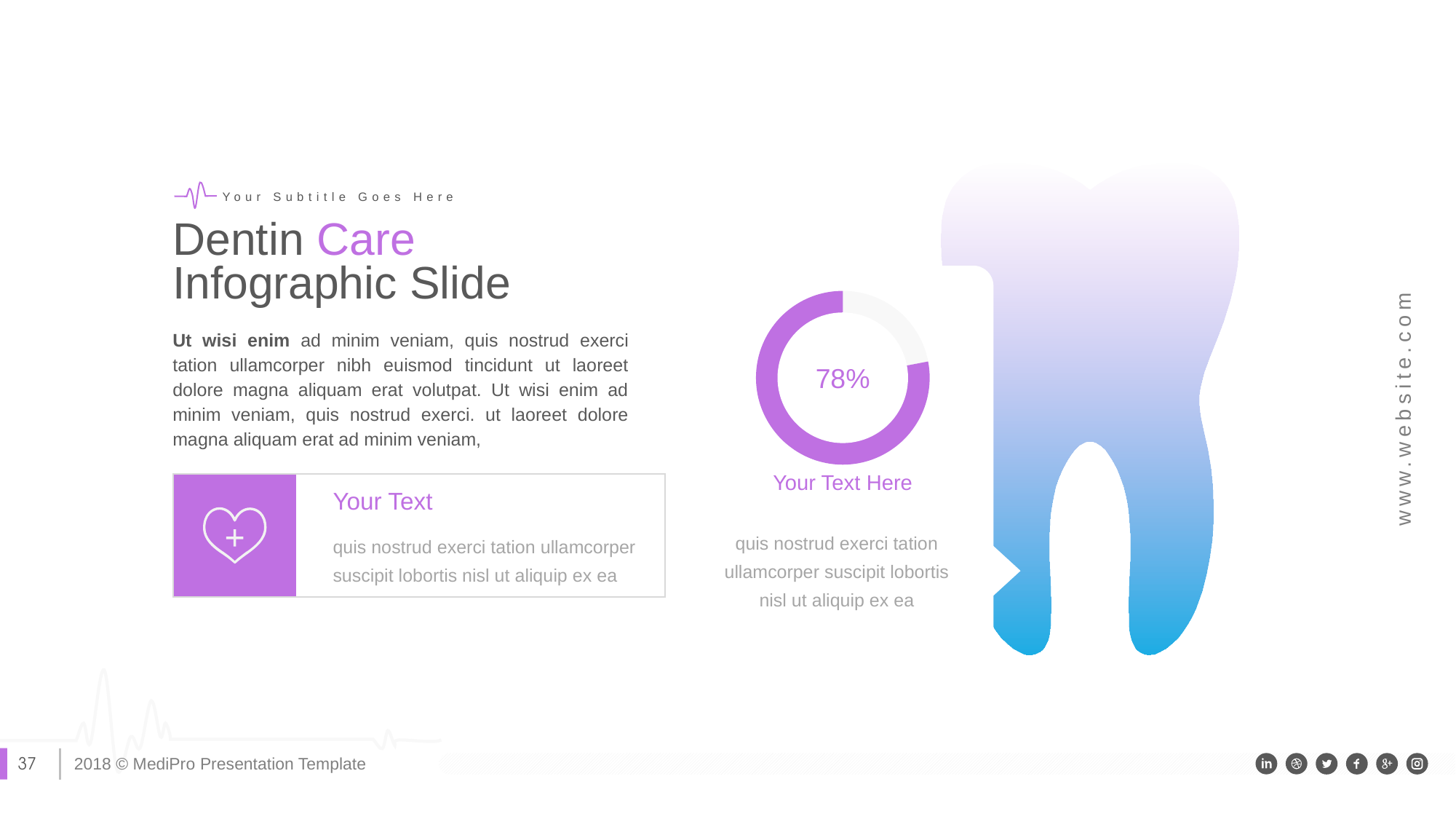

Your Subtitle Goes Here

Dentin Care
Infographic Slide

### Chart

| Category | Sales |
|---|---|
| 1st Qtr | 22.0 |
| 2nd Qtr | 78.0 |
78%
Your Text Here

quis nostrud exerci tation ullamcorper suscipit lobortis nisl ut aliquip ex ea
Ut wisi enim ad minim veniam, quis nostrud exerci tation ullamcorper nibh euismod tincidunt ut laoreet dolore magna aliquam erat volutpat. Ut wisi enim ad minim veniam, quis nostrud exerci. ut laoreet dolore magna aliquam erat ad minim veniam,

Your Text
quis nostrud exerci tation ullamcorper suscipit lobortis nisl ut aliquip ex ea